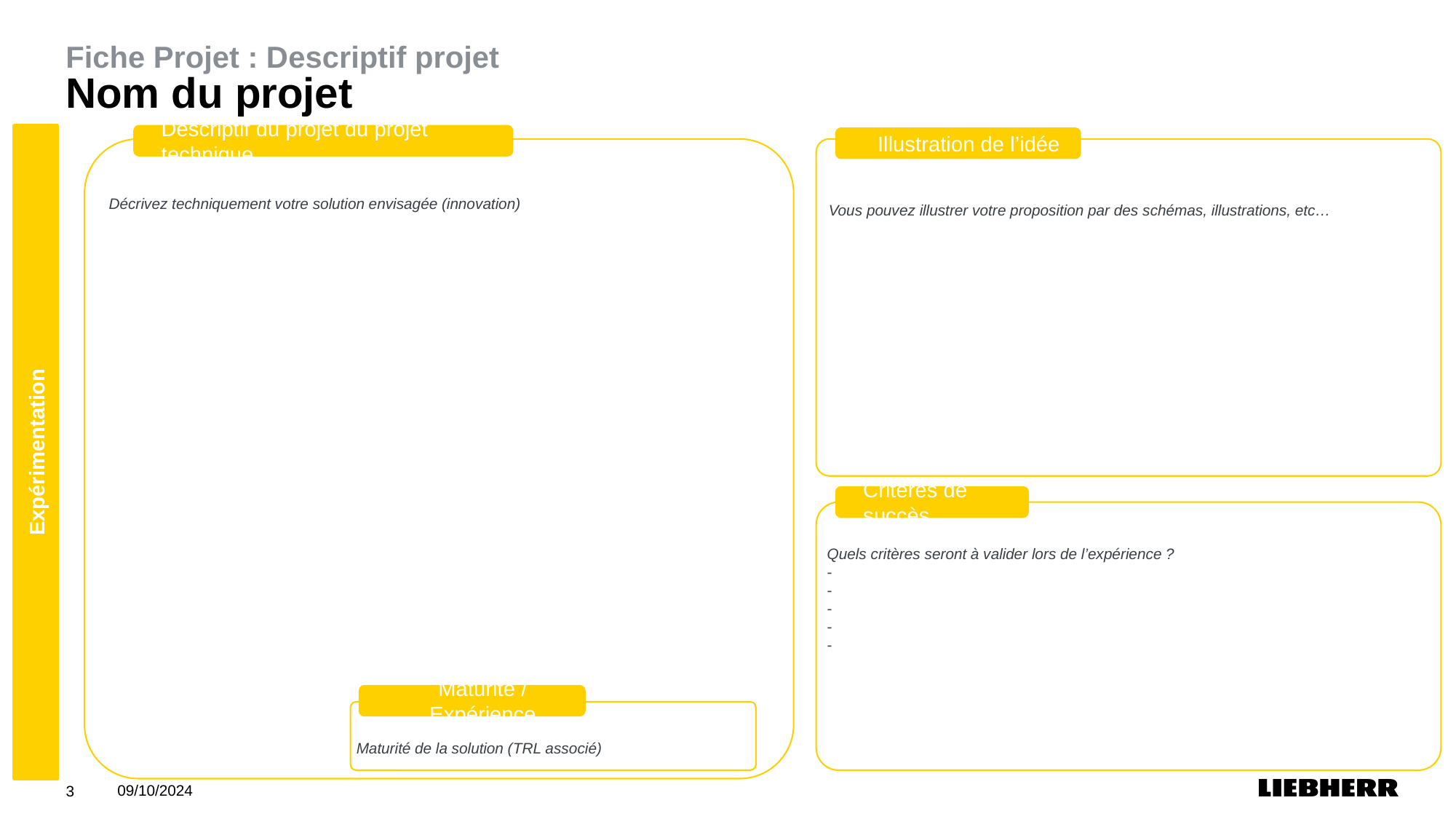

Fiche Projet : Descriptif projet
# Nom du projet
Descriptif du projet du projet technique
Illustration de l’idée

Décrivez techniquement votre solution envisagée (innovation)

Vous pouvez illustrer votre proposition par des schémas, illustrations, etc…

Expérimentation
Critères de succès

Quels critères seront à valider lors de l’expérience ?
-
-
-
-
-

Maturité / Expérience

Maturité de la solution (TRL associé)
09/10/2024
3